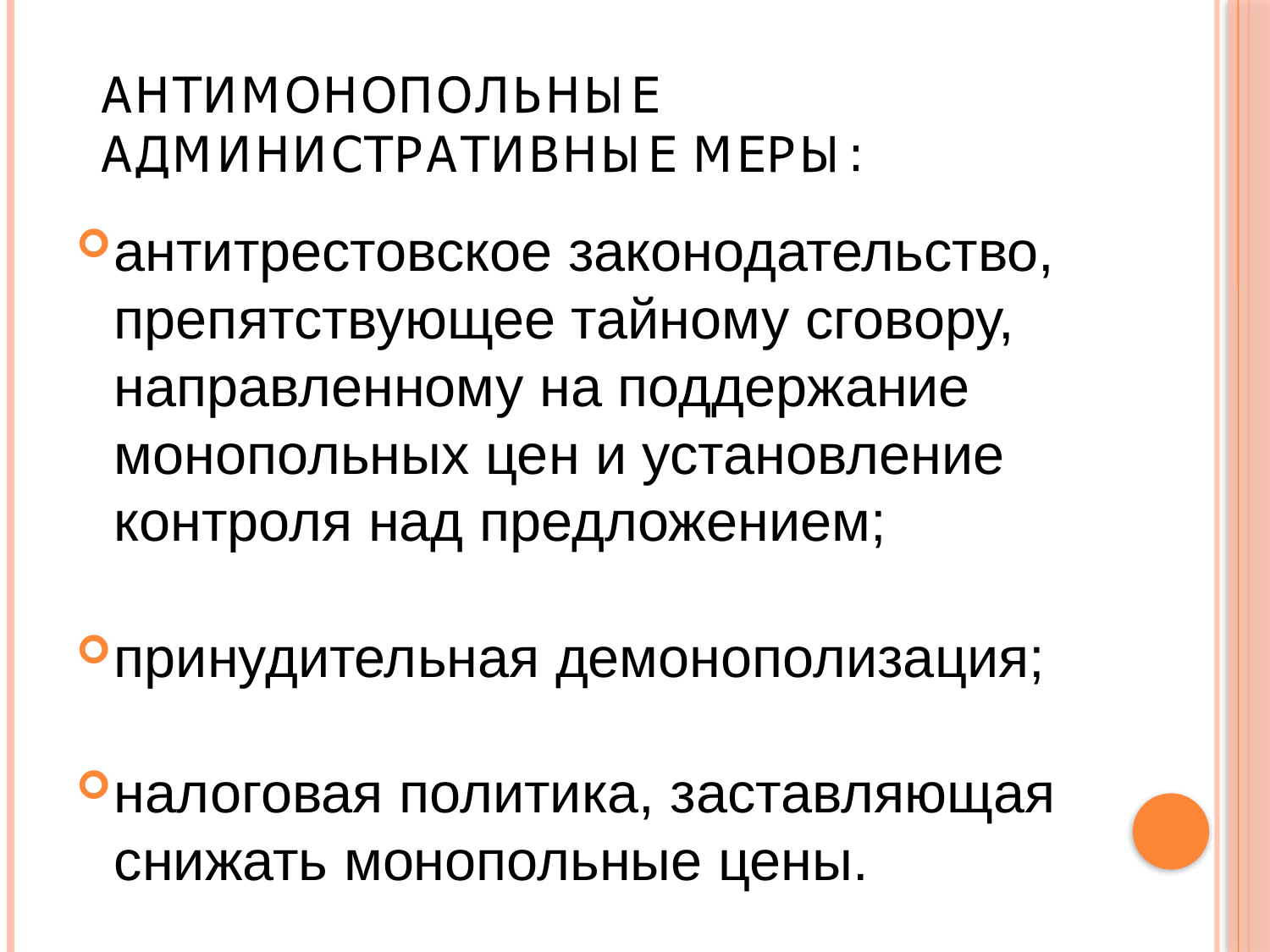

# АНТИМОНОПОЛЬНЫЕ АДМИНИСТРАТИВНЫЕ МЕРЫ:
антитрестовское законодательство, препятствующее тайному сговору, направленному на поддержание монопольных цен и установление контроля над предложением;

принудительная демонополизация;

налоговая политика, заставляющая снижать монопольные цены.